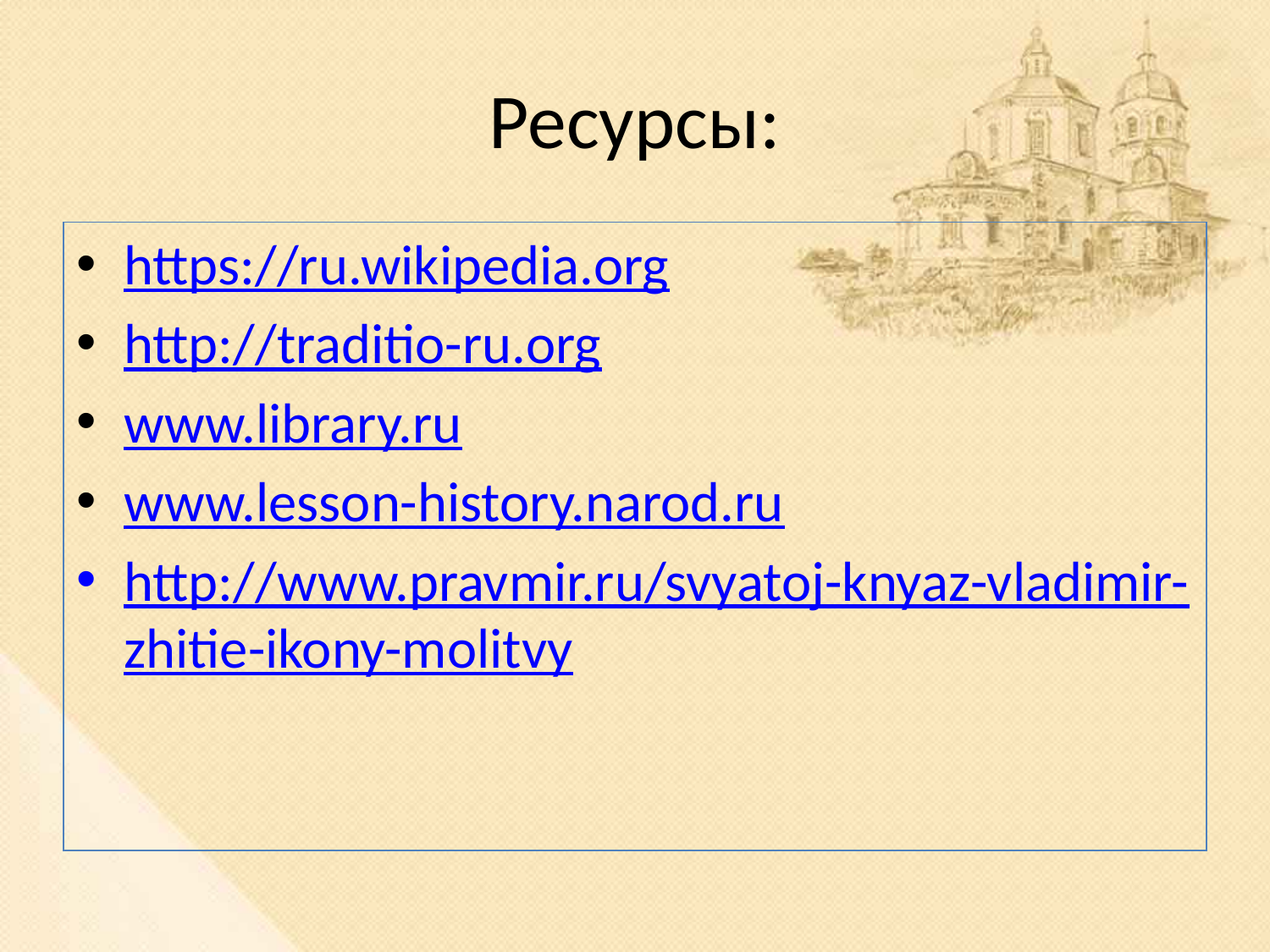

# Ресурсы:
https://ru.wikipedia.org
http://traditio-ru.org
www.library.ru
www.lesson-history.narod.ru
http://www.pravmir.ru/svyatoj-knyaz-vladimir-zhitie-ikony-molitvy